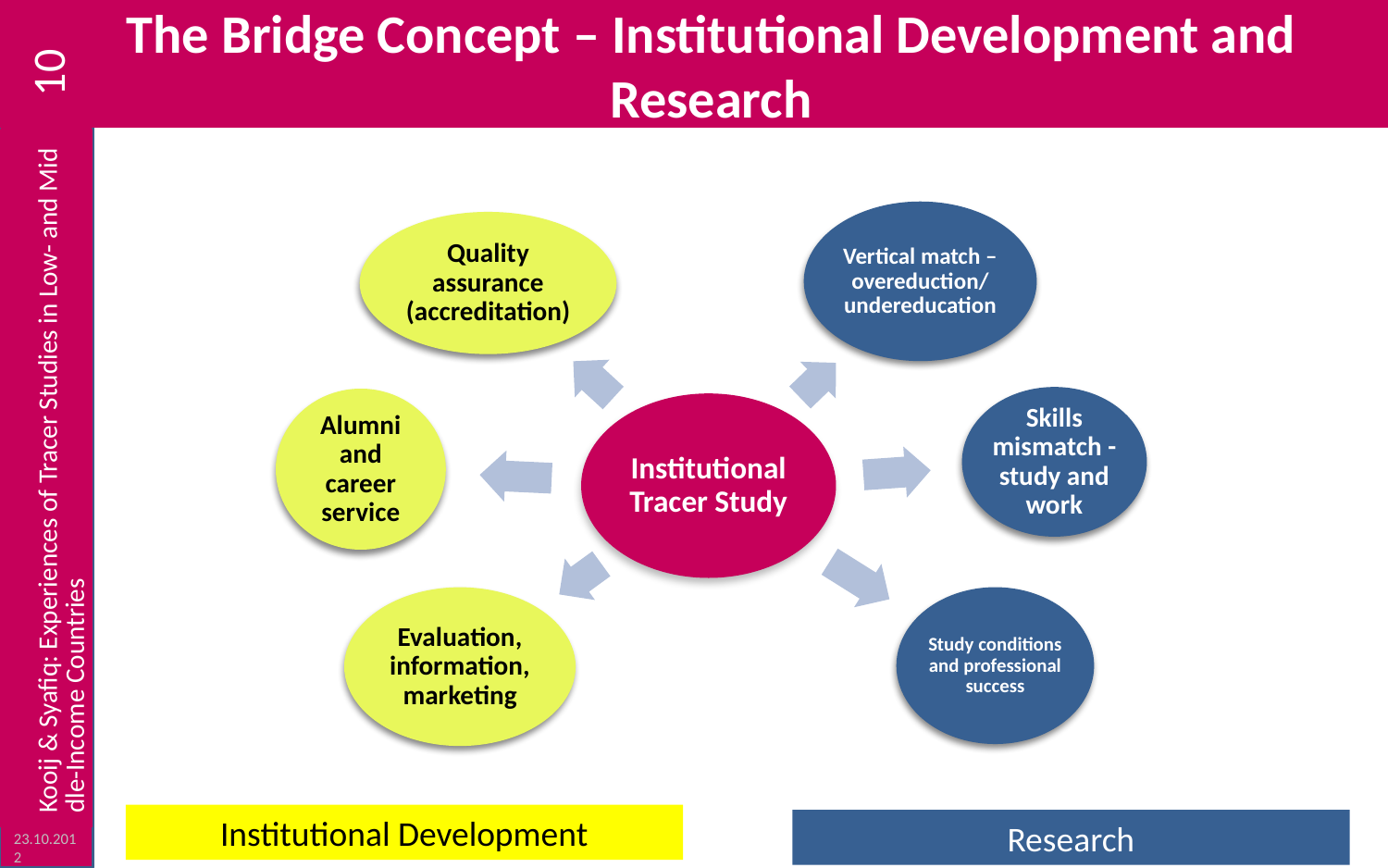

# The Bridge Concept – Institutional Development and Research
10
Institutional
Tracer Study

Vertical match – overeduction/ undereducation

Skills mismatch -
study and work

Study conditions and professional success

Evaluation, information, marketing

Alumni and career service

Quality assurance
(accreditation)
Kooij & Syafiq: Experiences of Tracer Studies in Low- and Middle-Income Countries
Institutional Development
Research
23.10.2012